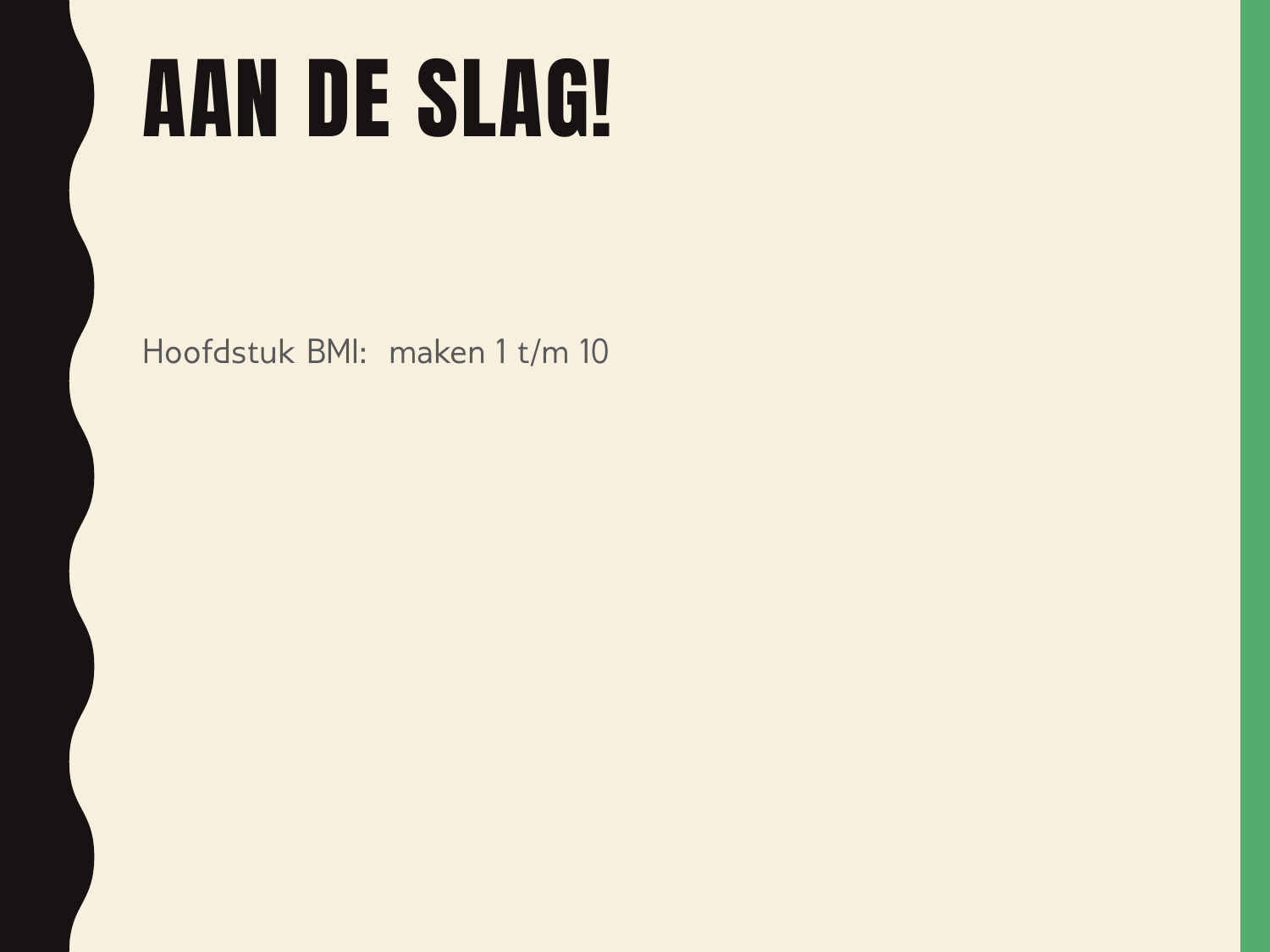

# Aan de slag!
Hoofdstuk BMI:  maken 1 t/m 10